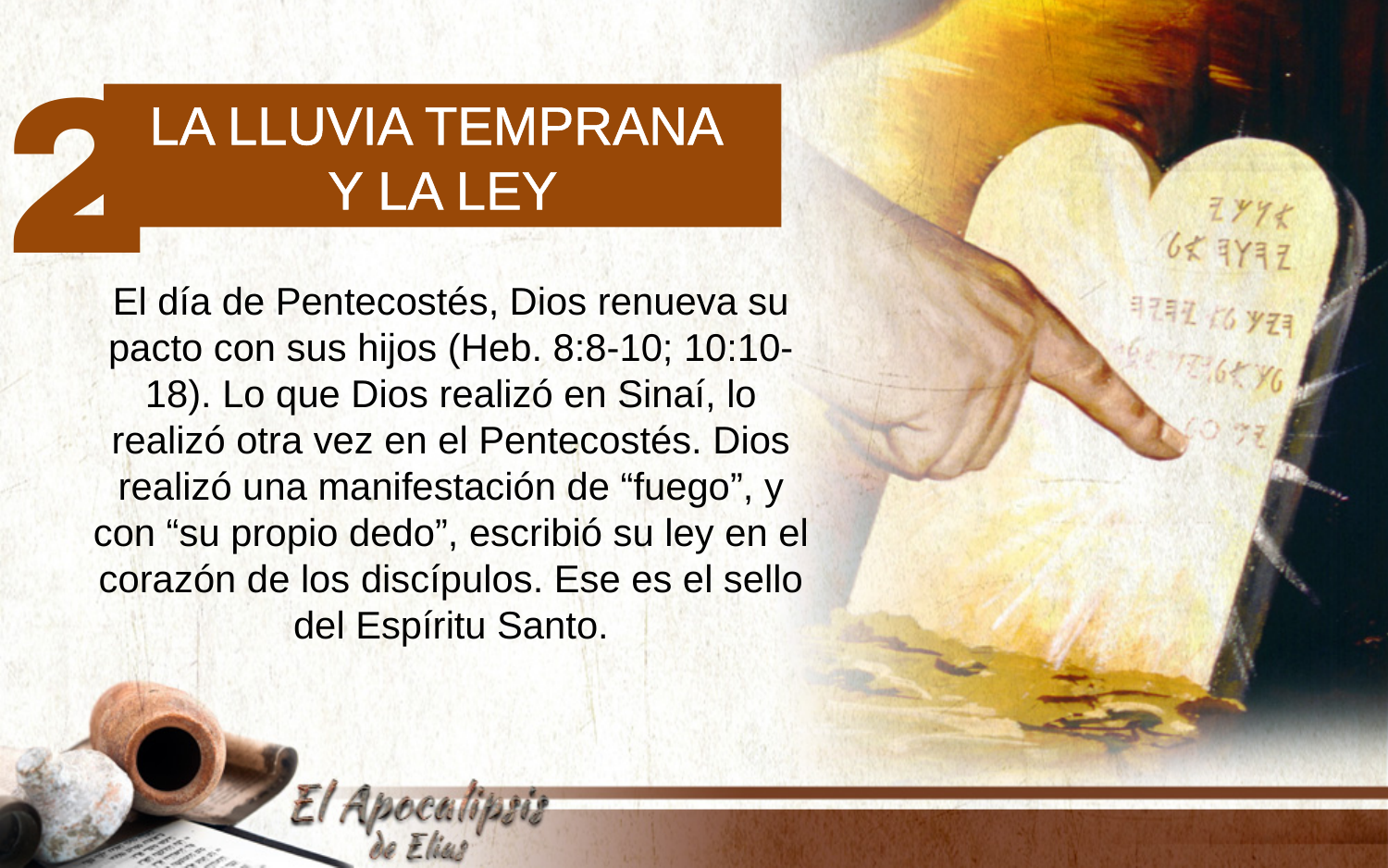

2
La lluvia temprana
y la ley
El día de Pentecostés, Dios renueva su pacto con sus hijos (Heb. 8:8-10; 10:10-18). Lo que Dios realizó en Sinaí, lo realizó otra vez en el Pentecostés. Dios realizó una manifestación de “fuego”, y con “su propio dedo”, escribió su ley en el corazón de los discípulos. Ese es el sello del Espíritu Santo.